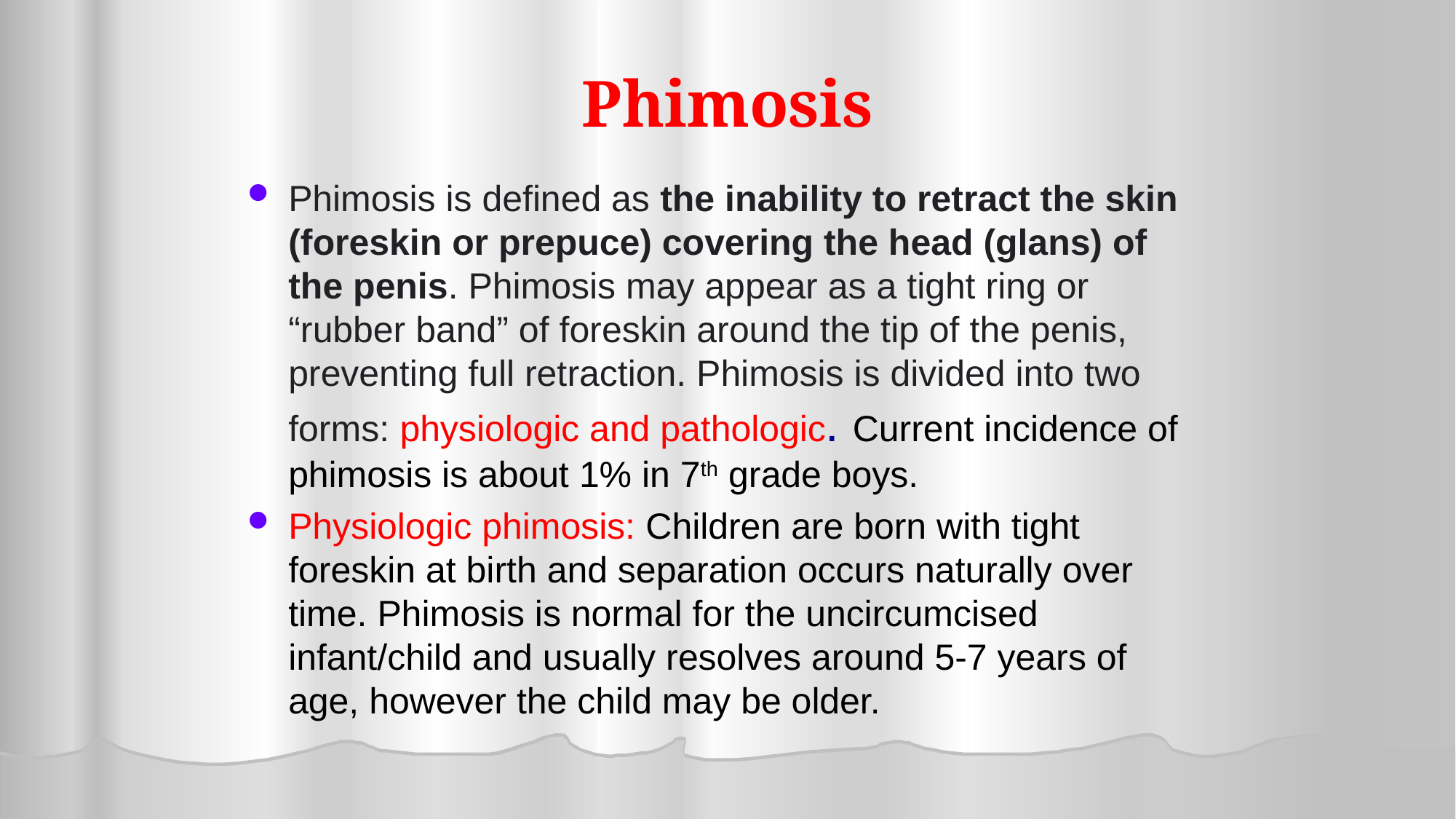

# Phimosis
Phimosis is defined as the inability to retract the skin (foreskin or prepuce) covering the head (glans) of the penis. Phimosis may appear as a tight ring or “rubber band” of foreskin around the tip of the penis, preventing full retraction. Phimosis is divided into two forms: physiologic and pathologic. Current incidence of phimosis is about 1% in 7th grade boys.
Physiologic phimosis: Children are born with tight foreskin at birth and separation occurs naturally over time. Phimosis is normal for the uncircumcised infant/child and usually resolves around 5-7 years of age, however the child may be older.